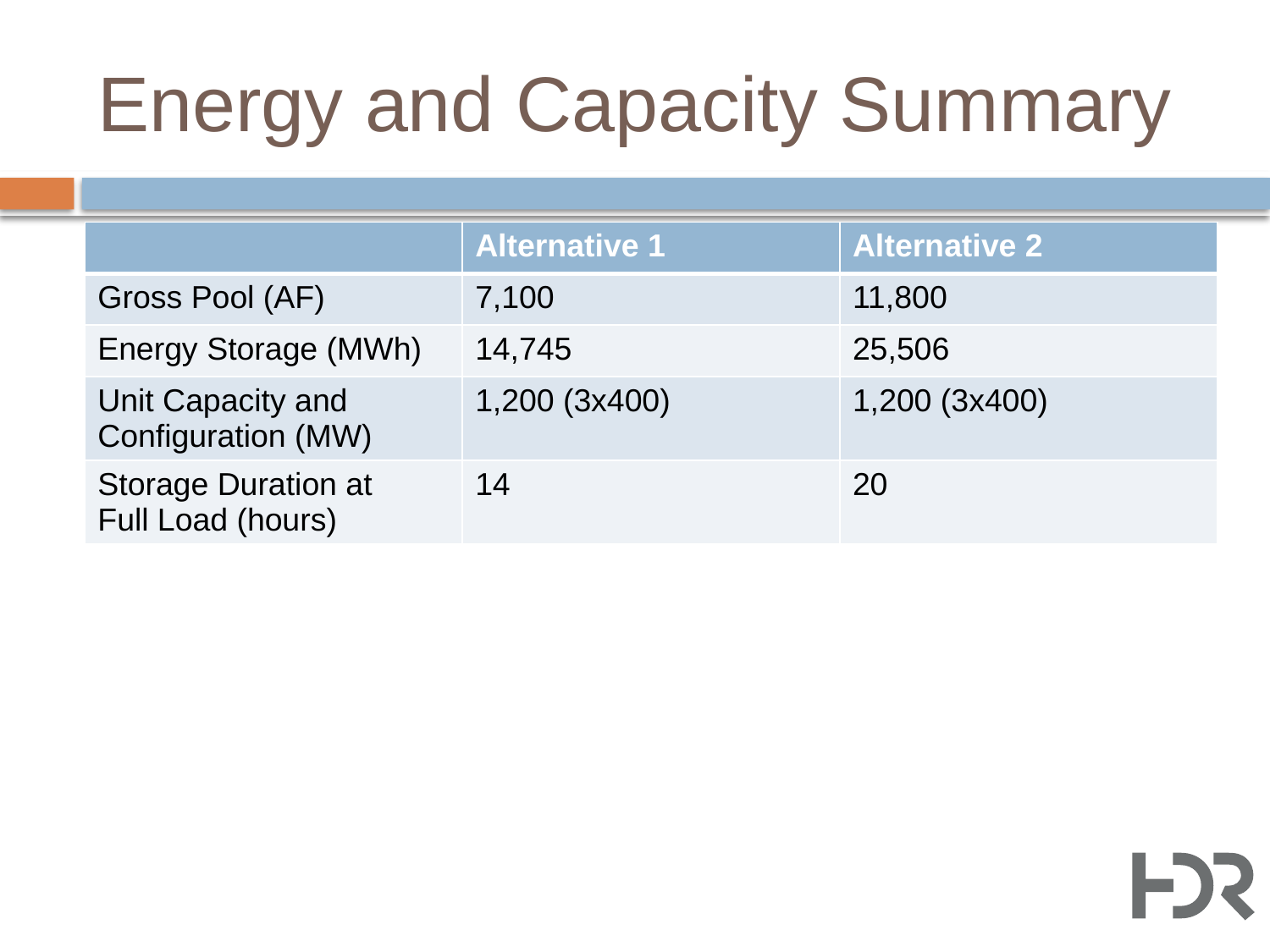

# Energy and Capacity Summary
|  | Alternative 1 | Alternative 2 |
| --- | --- | --- |
| Gross Pool (AF) | 7,100 | 11,800 |
| Energy Storage (MWh) | 14,745 | 25,506 |
| Unit Capacity and Configuration (MW) | 1,200 (3x400) | 1,200 (3x400) |
| Storage Duration at Full Load (hours) | 14 | 20 |